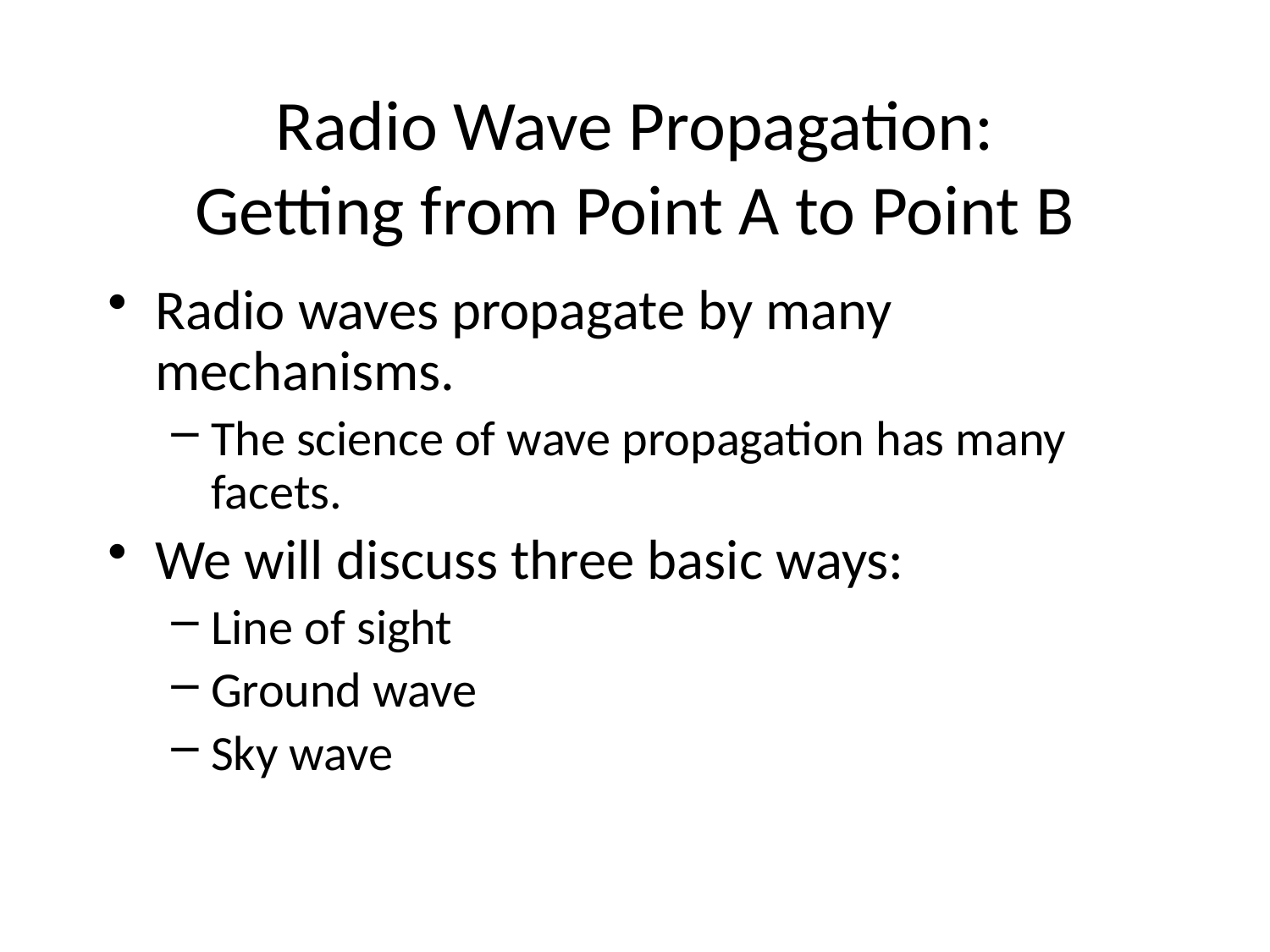

Radio Wave Propagation:
Getting from Point A to Point B
Radio waves propagate by many mechanisms.
The science of wave propagation has many facets.
We will discuss three basic ways:
Line of sight
Ground wave
Sky wave